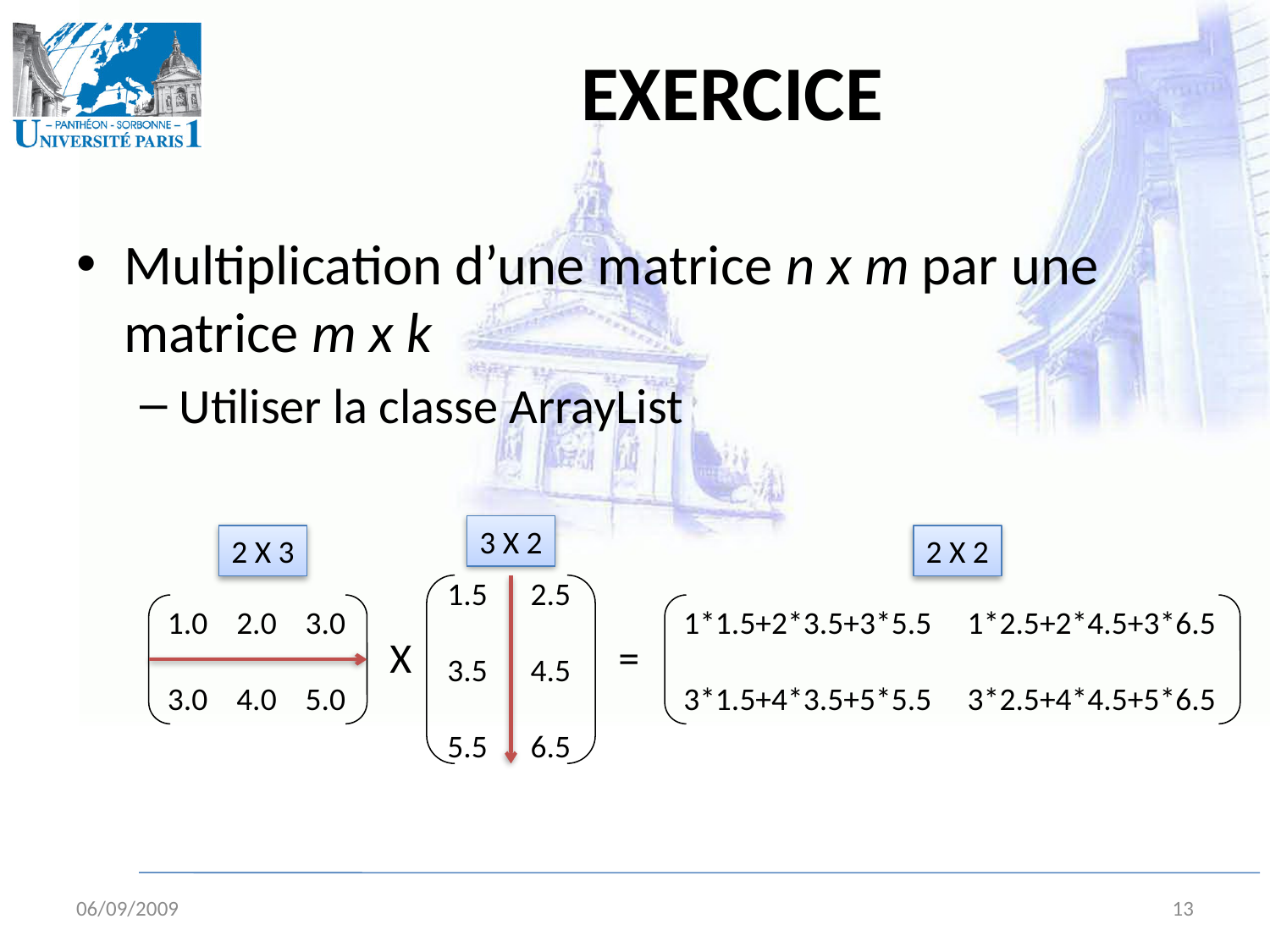

# Exercice
Multiplication d’une matrice n x m par une matrice m x k
Utiliser la classe ArrayList

3 X 2
2 X 3
2 X 2
1.5      2.5

3.5      4.5

5.5      6.5
1.0    2.0    3.0

3.0    4.0    5.0
1*1.5+2*3.5+3*5.5     1*2.5+2*4.5+3*6.5

3*1.5+4*3.5+5*5.5     3*2.5+4*4.5+5*6.5
X
=
06/09/2009
13